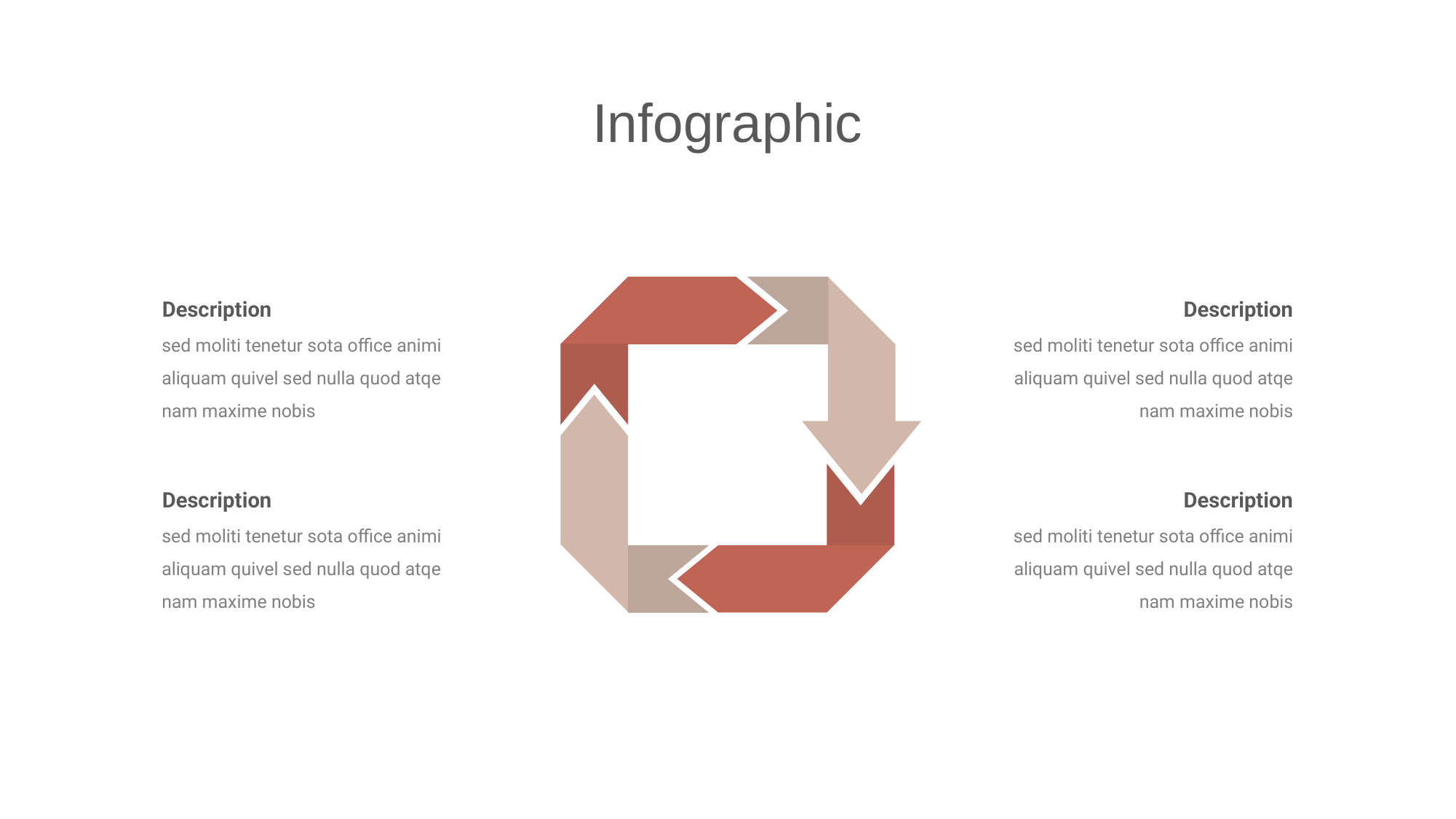

Infographic

Description
Description
sed moliti tenetur sota office animi aliquam quivel sed nulla quod atqe nam maxime nobis
sed moliti tenetur sota office animi aliquam quivel sed nulla quod atqe nam maxime nobis

Description
Description
sed moliti tenetur sota office animi aliquam quivel sed nulla quod atqe nam maxime nobis
sed moliti tenetur sota office animi aliquam quivel sed nulla quod atqe nam maxime nobis